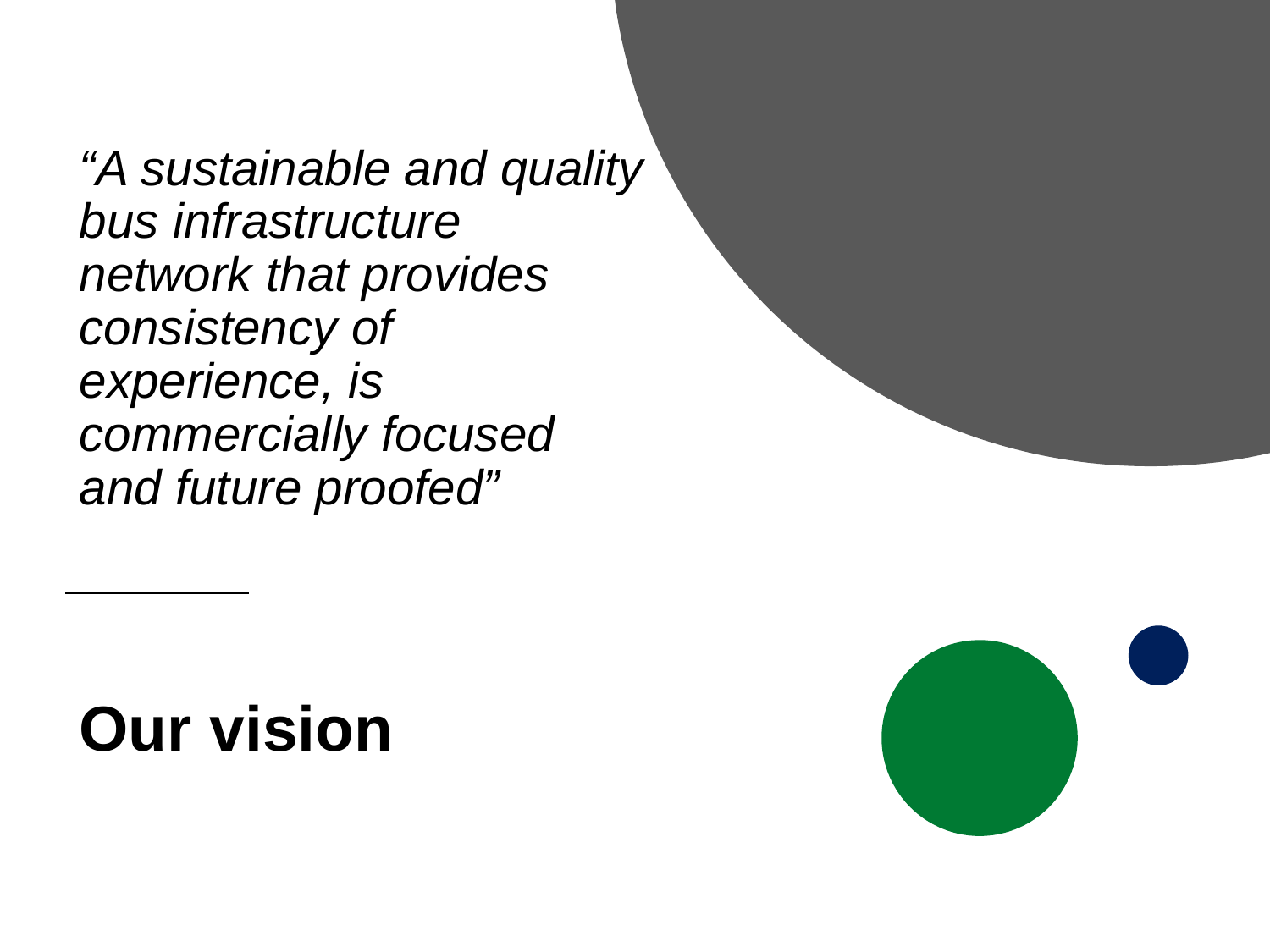

“A sustainable and quality bus infrastructure network that provides consistency of experience, is commercially focused and future proofed”

# Our vision